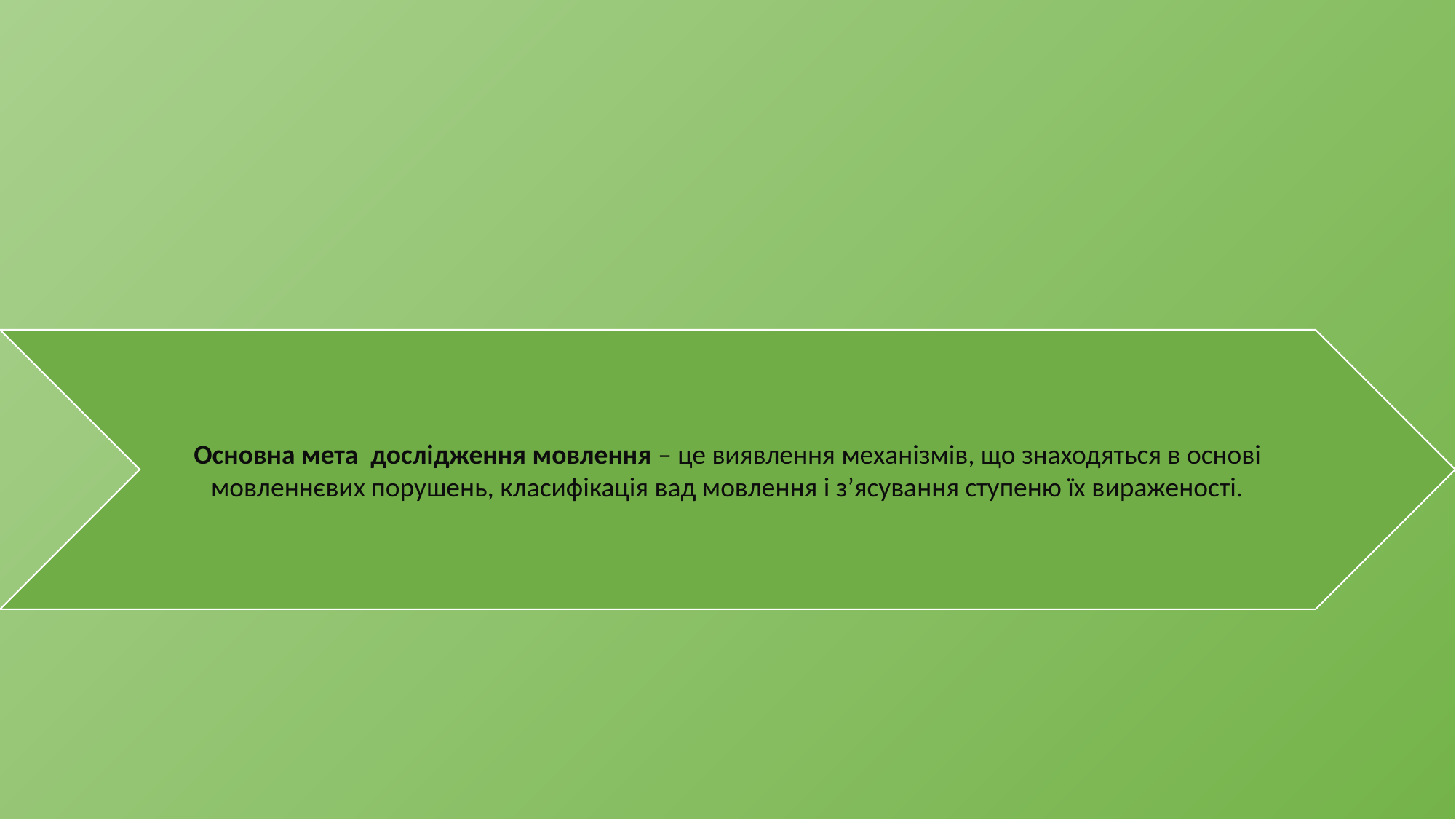

Основна мета  дослідження мовлення – це виявлення механізмів, що знаходяться в основі мовленнєвих порушень, класифікація вад мовлення і з’ясування ступеню їх вираженості.